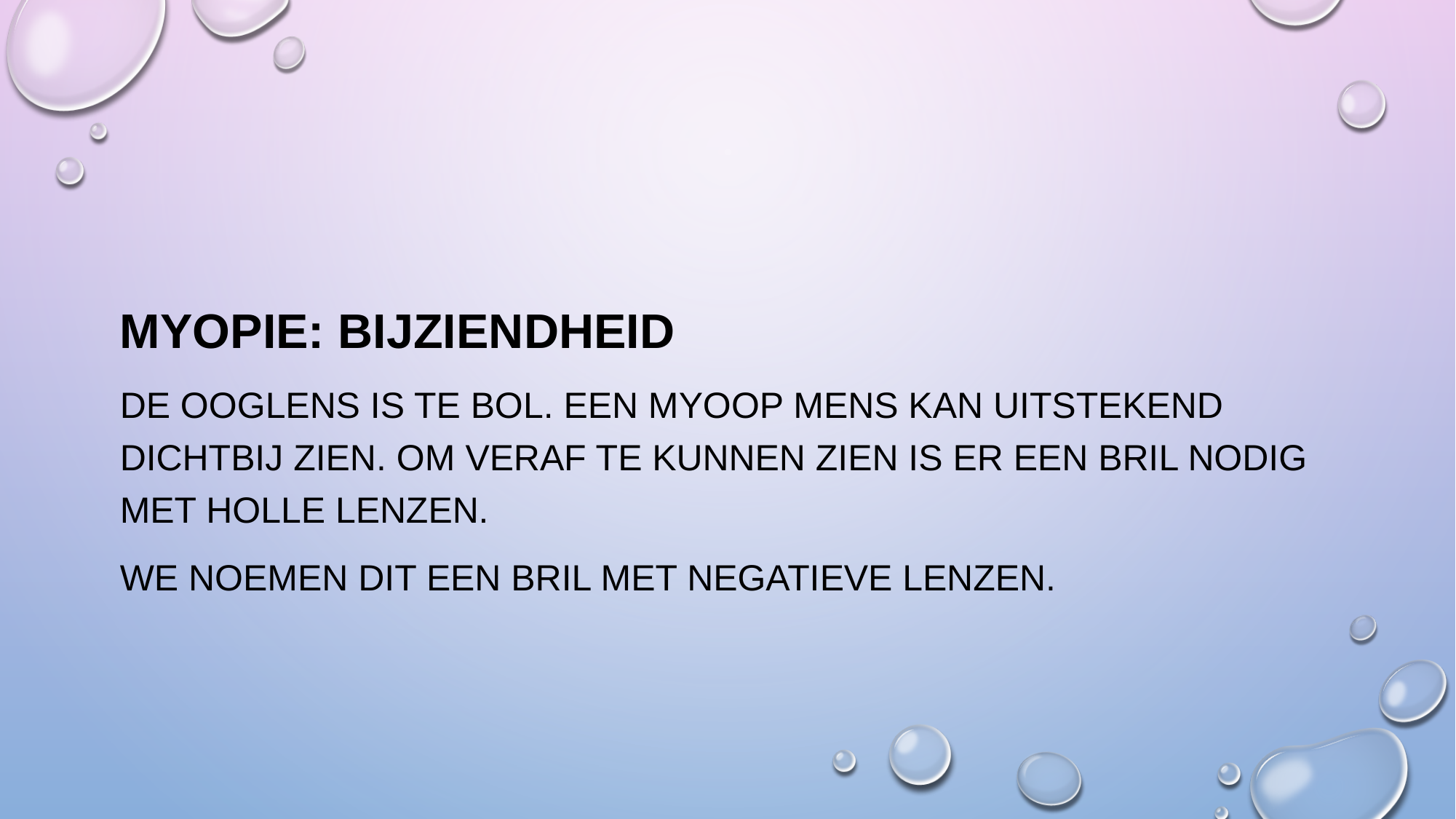

#
Myopie: bijziendheid
De ooglens is te bol. Een myoop mens kan uitstekend dichtbij zien. Om veraf te kunnen zien is er een bril nodig met holle lenzen.
We noemen dit een bril met negatieve lenzen.